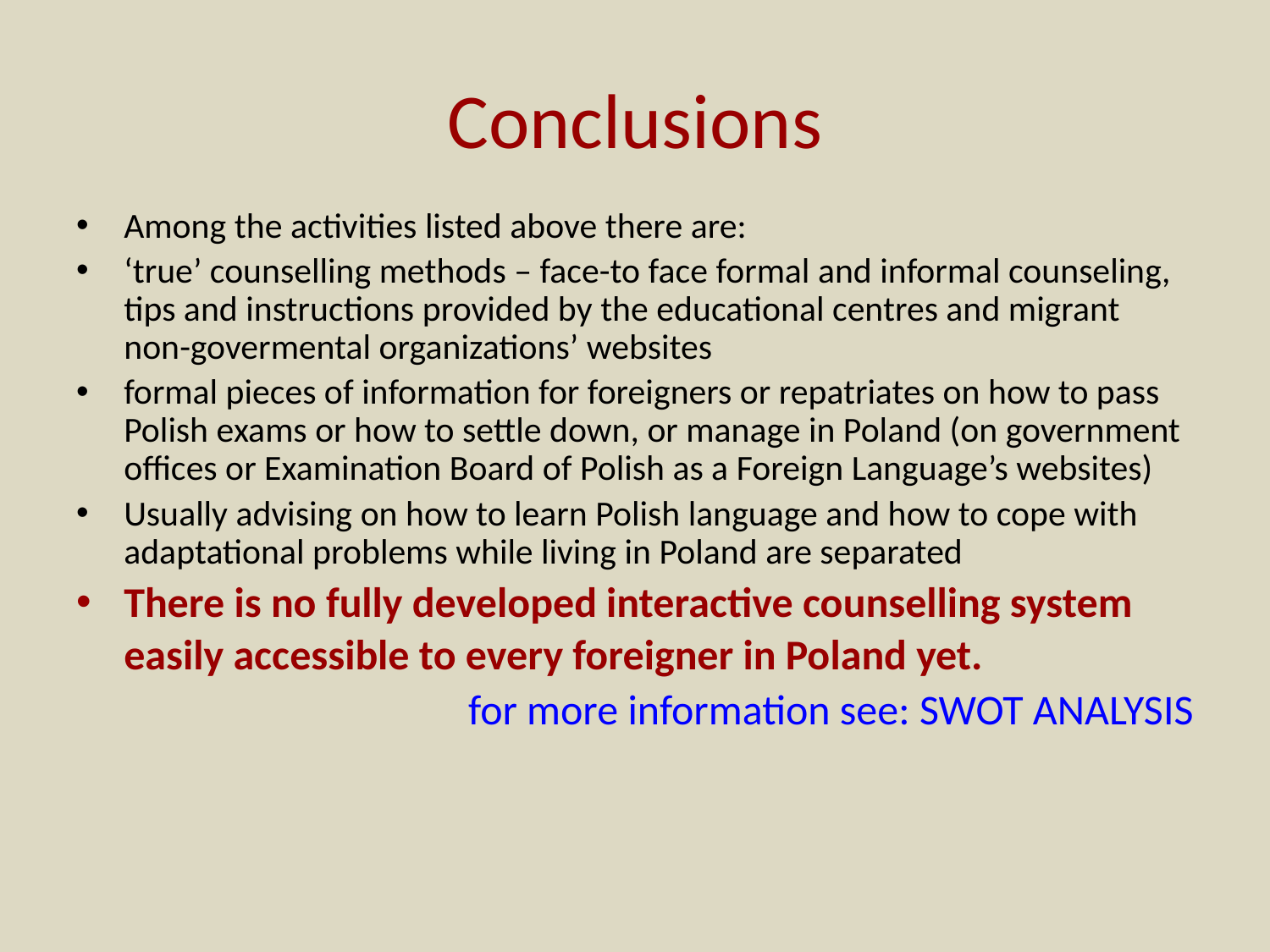

# Conclusions
Among the activities listed above there are:
‘true’ counselling methods – face-to face formal and informal counseling, tips and instructions provided by the educational centres and migrant non-govermental organizations’ websites
formal pieces of information for foreigners or repatriates on how to pass Polish exams or how to settle down, or manage in Poland (on government offices or Examination Board of Polish as a Foreign Language’s websites)
Usually advising on how to learn Polish language and how to cope with adaptational problems while living in Poland are separated
There is no fully developed interactive counselling system easily accessible to every foreigner in Poland yet.
for more information see: SWOT ANALYSIS